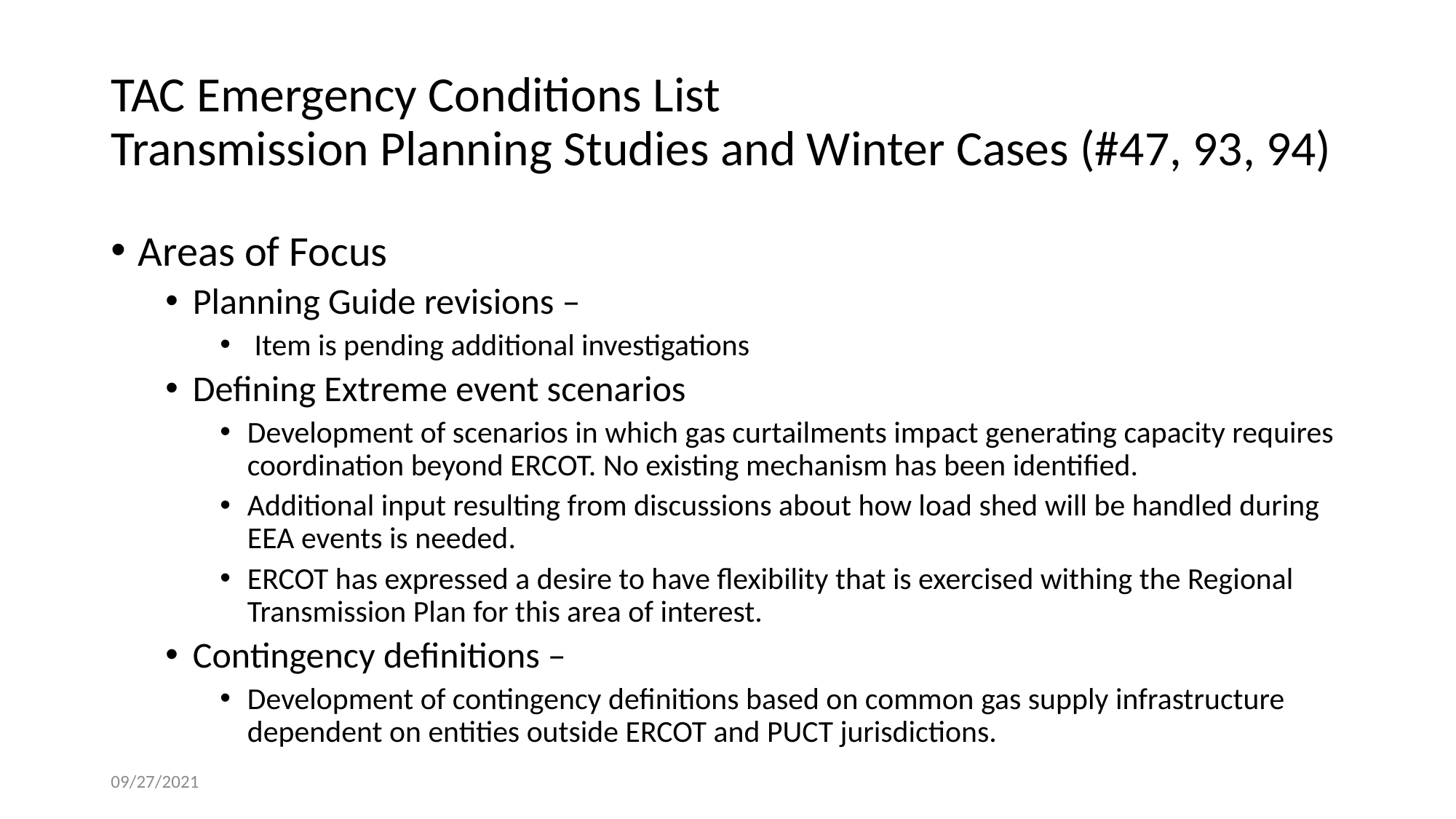

# TAC Emergency Conditions List Transmission Planning Studies and Winter Cases (#47, 93, 94)
Areas of Focus
Planning Guide revisions –
 Item is pending additional investigations
Defining Extreme event scenarios
Development of scenarios in which gas curtailments impact generating capacity requires coordination beyond ERCOT. No existing mechanism has been identified.
Additional input resulting from discussions about how load shed will be handled during EEA events is needed.
ERCOT has expressed a desire to have flexibility that is exercised withing the Regional Transmission Plan for this area of interest.
Contingency definitions –
Development of contingency definitions based on common gas supply infrastructure dependent on entities outside ERCOT and PUCT jurisdictions.

09/27/2021